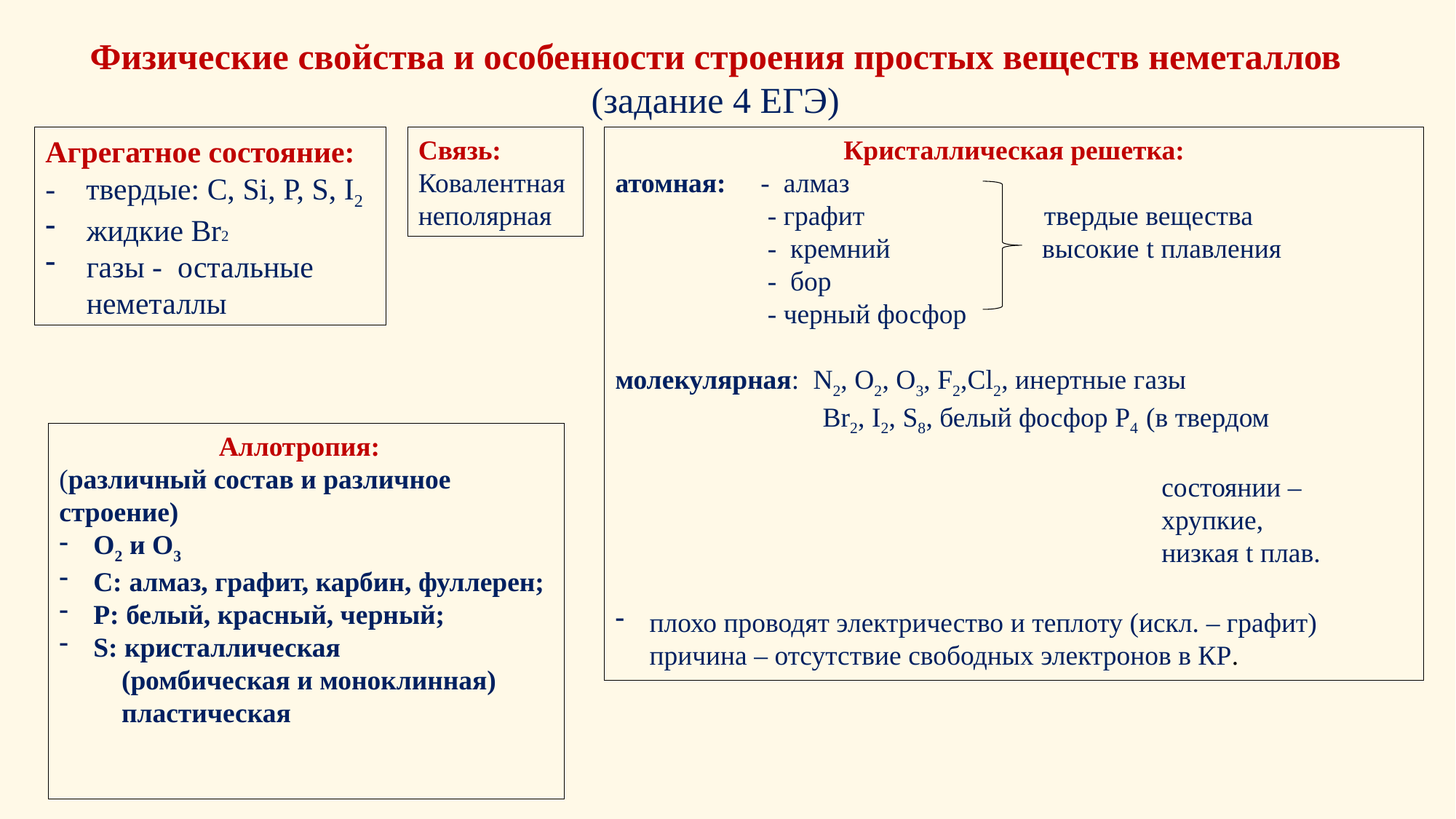

Физические свойства и особенности строения простых веществ неметаллов
(задание 4 ЕГЭ)
Связь:
Ковалентная
неполярная
Агрегатное состояние:
-    твердые: C, Si, P, S, I2
жидкие Br2
газы -  остальные неметаллы
Кристаллическая решетка:
атомная:     -  алмаз
                      - графит                          твердые вещества
                      -  кремний                      высокие t плавления
                      -  бор
                      - черный фосфор

молекулярная:  N2, O2, O3, F2,Cl2, инертные газы
                              Br2, I2, S8, белый фосфор P4  (в твердом
                                                                               состоянии –
                                                                               хрупкие,
                                                                               низкая t плав.

плохо проводят электричество и теплоту (искл. – графит)  причина – отсутствие свободных электронов в КР.

Аллотропия:
(различный состав и различное строение)
O2 и O3
C: алмаз, графит, карбин, фуллерен;
P: белый, красный, черный;
S: кристаллическая
         (ромбическая и моноклинная)
         пластическая